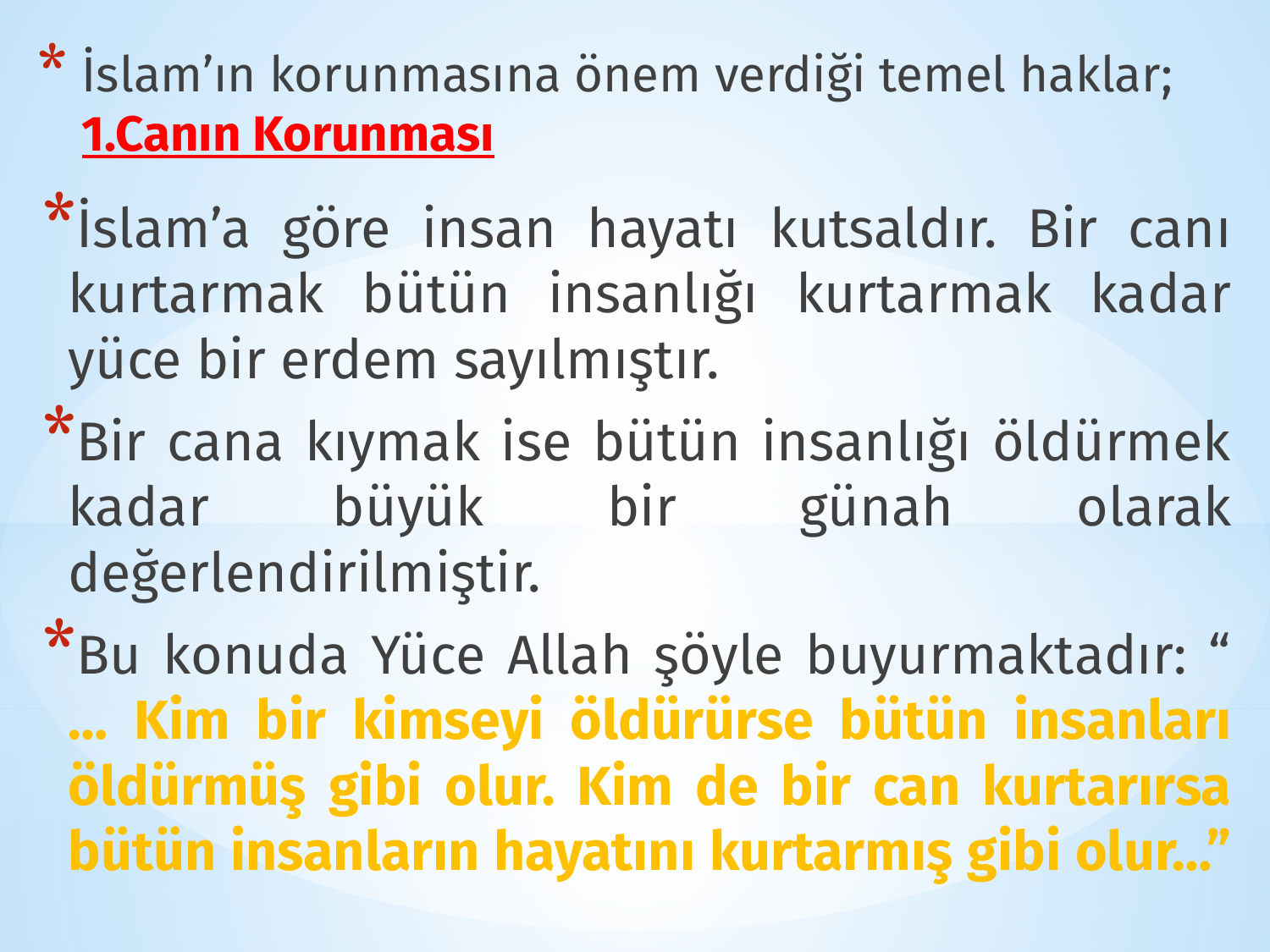

# İslam’ın korunmasına önem verdiği temel haklar; 1.Canın Korunması
İslam’a göre insan hayatı kutsaldır. Bir canı kurtarmak bütün insanlığı kurtarmak kadar yüce bir erdem sayılmıştır.
Bir cana kıymak ise bütün insanlığı öldürmek kadar büyük bir günah olarak değerlendirilmiştir.
Bu konuda Yüce Allah şöyle buyurmaktadır: “ … Kim bir kimseyi öldürürse bütün insanları öldürmüş gibi olur. Kim de bir can kurtarırsa bütün insanların hayatını kurtarmış gibi olur…”